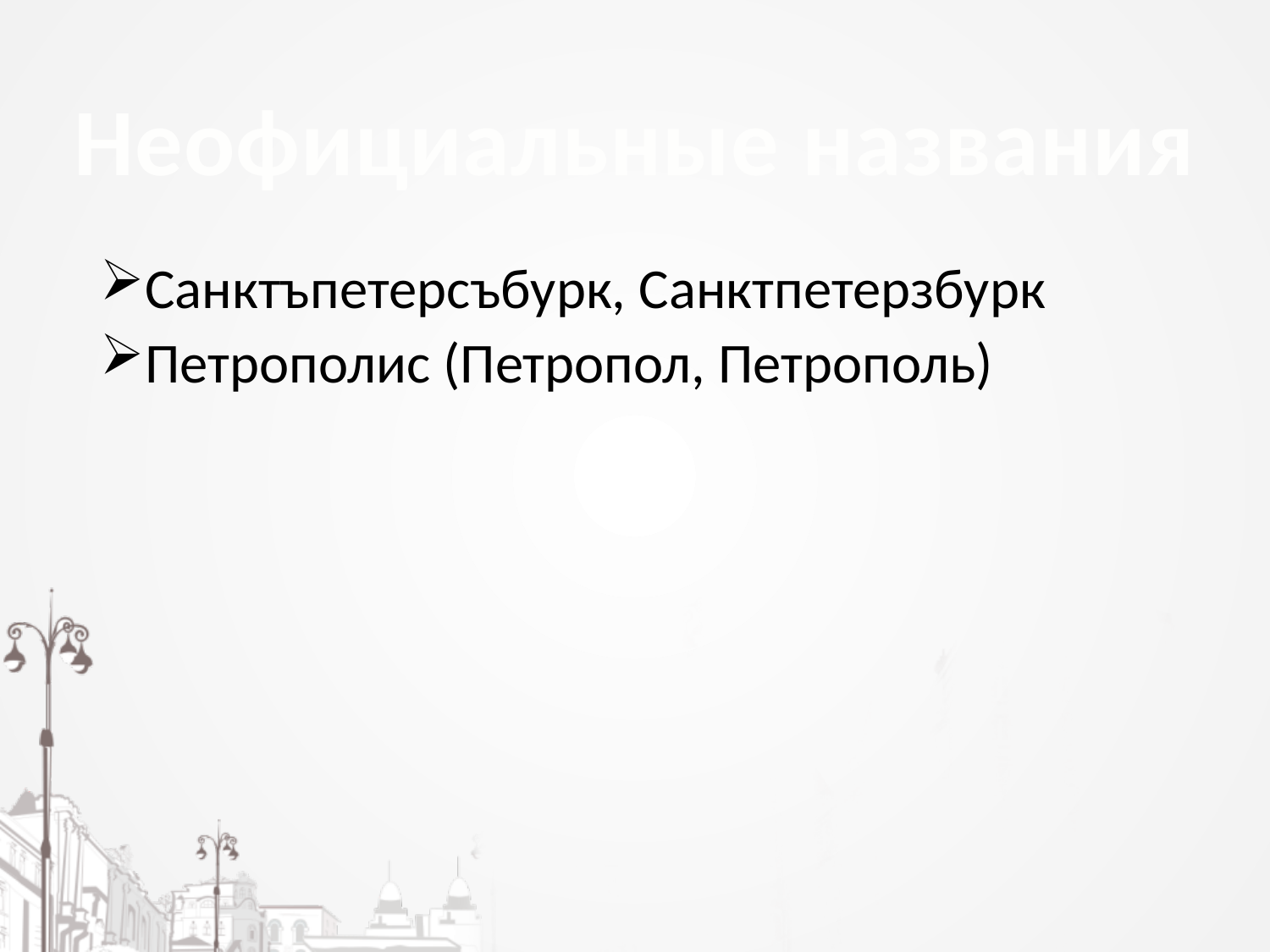

Неофициальные названия
Санктъпетерсъбурк, Санктпетерзбурк
Петрополис (Петропол, Петрополь)